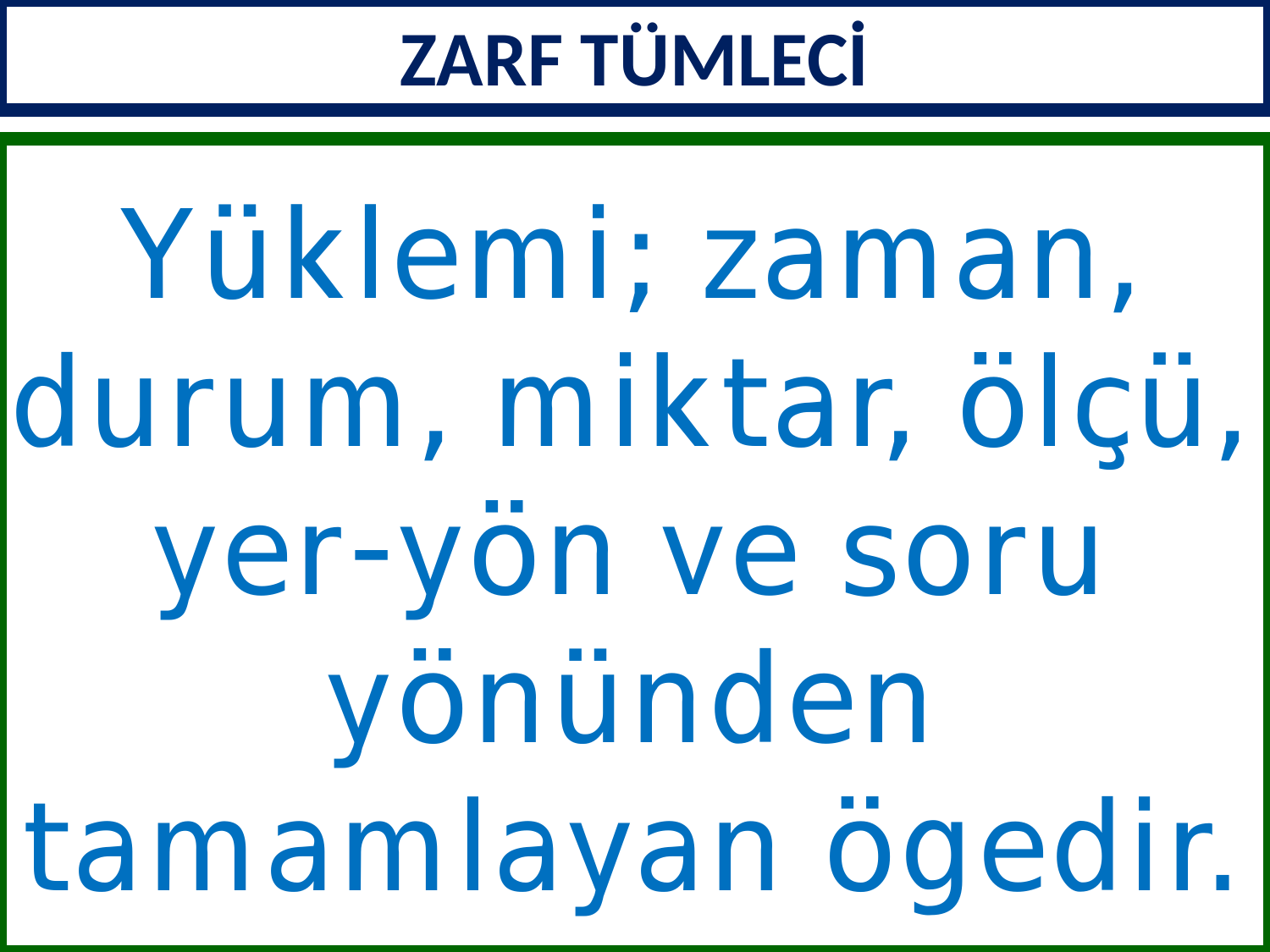

ZARF TÜMLECİ
Yüklemi; zaman, durum, miktar, ölçü, yer-yön ve soru yönünden tamamlayan ögedir.